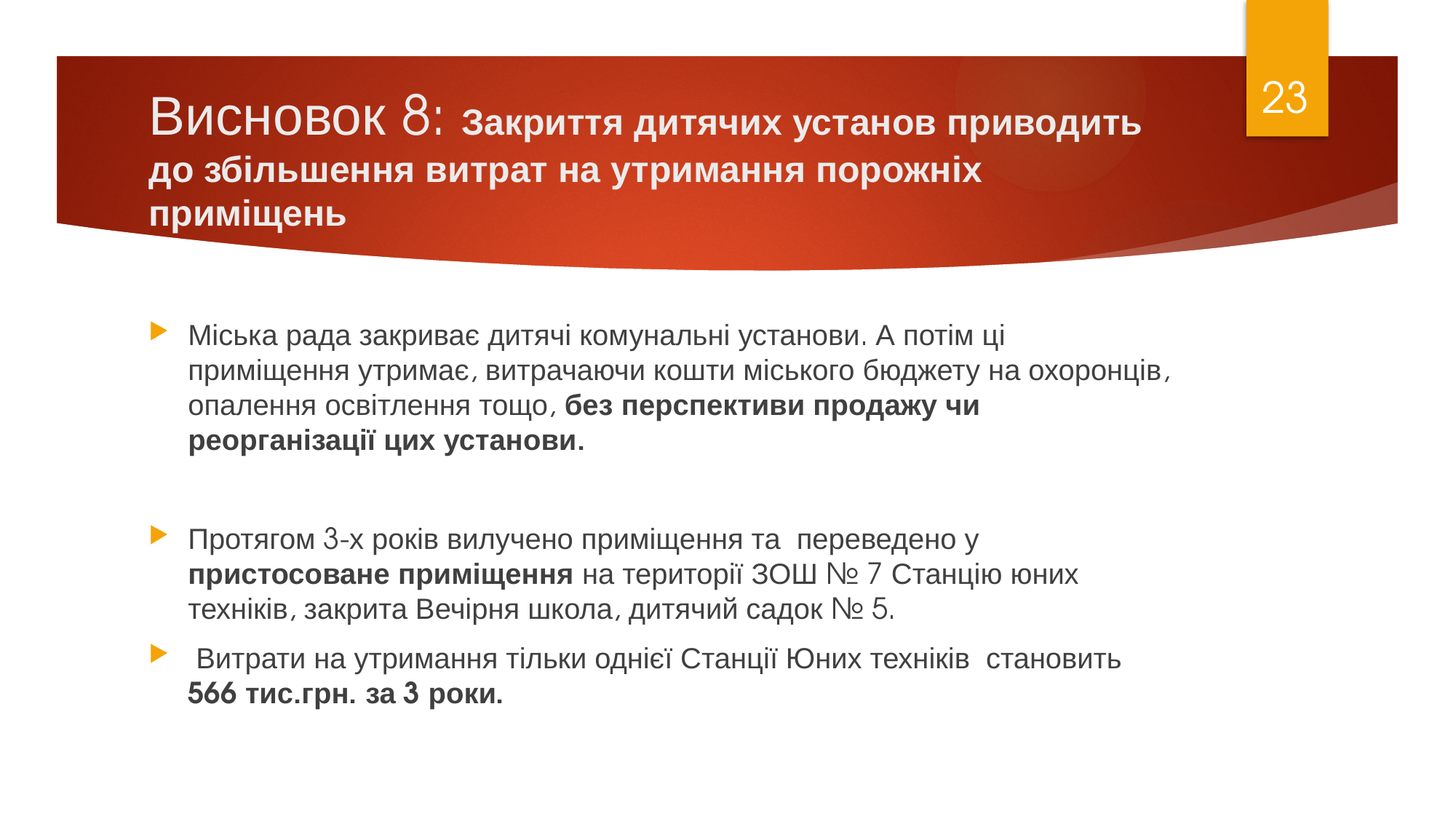

23
# Висновок 8: Закриття дитячих установ приводить до збільшення витрат на утримання порожніх приміщень
Міська рада закриває дитячі комунальні установи. А потім ці приміщення утримає, витрачаючи кошти міського бюджету на охоронців, опалення освітлення тощо, без перспективи продажу чи реорганізації цих установи.

Протягом 3-х років вилучено приміщення та  переведено у пристосоване приміщення на території ЗОШ № 7 Станцію юних техніків, закрита Вечірня школа, дитячий садок № 5.
 Витрати на утримання тільки однієї Станції Юних техніків  становить 566 тис.грн. за 3 роки.